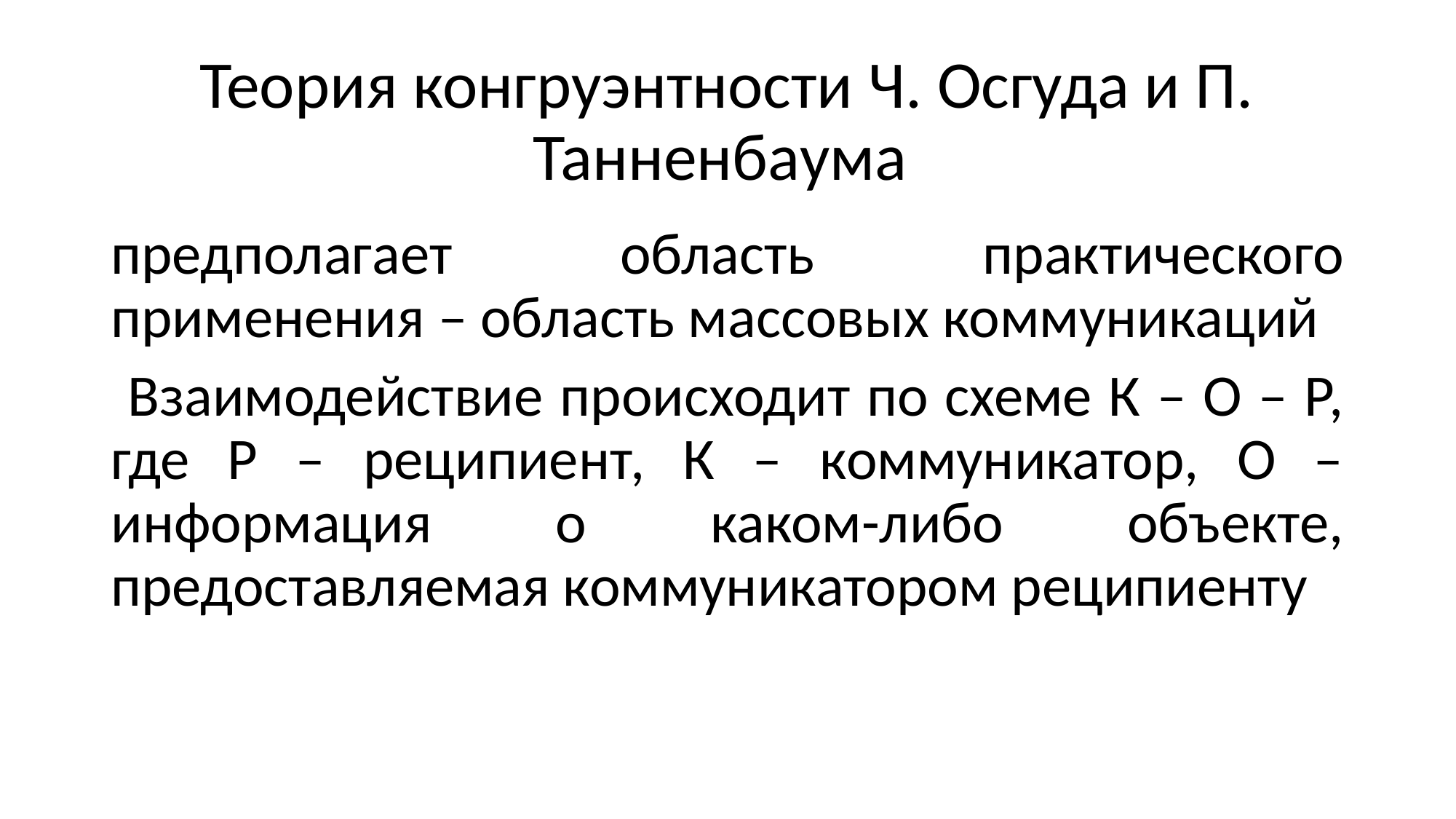

# Теория конгруэнтности Ч. Осгуда и П. Танненбаума
предполагает область практического применения – область массовых коммуникаций
 Взаимодействие происходит по схеме К – О – Р, где Р – реципиент, К – коммуникатор, О – информация о каком-либо объекте, предоставляемая коммуникатором реципиенту